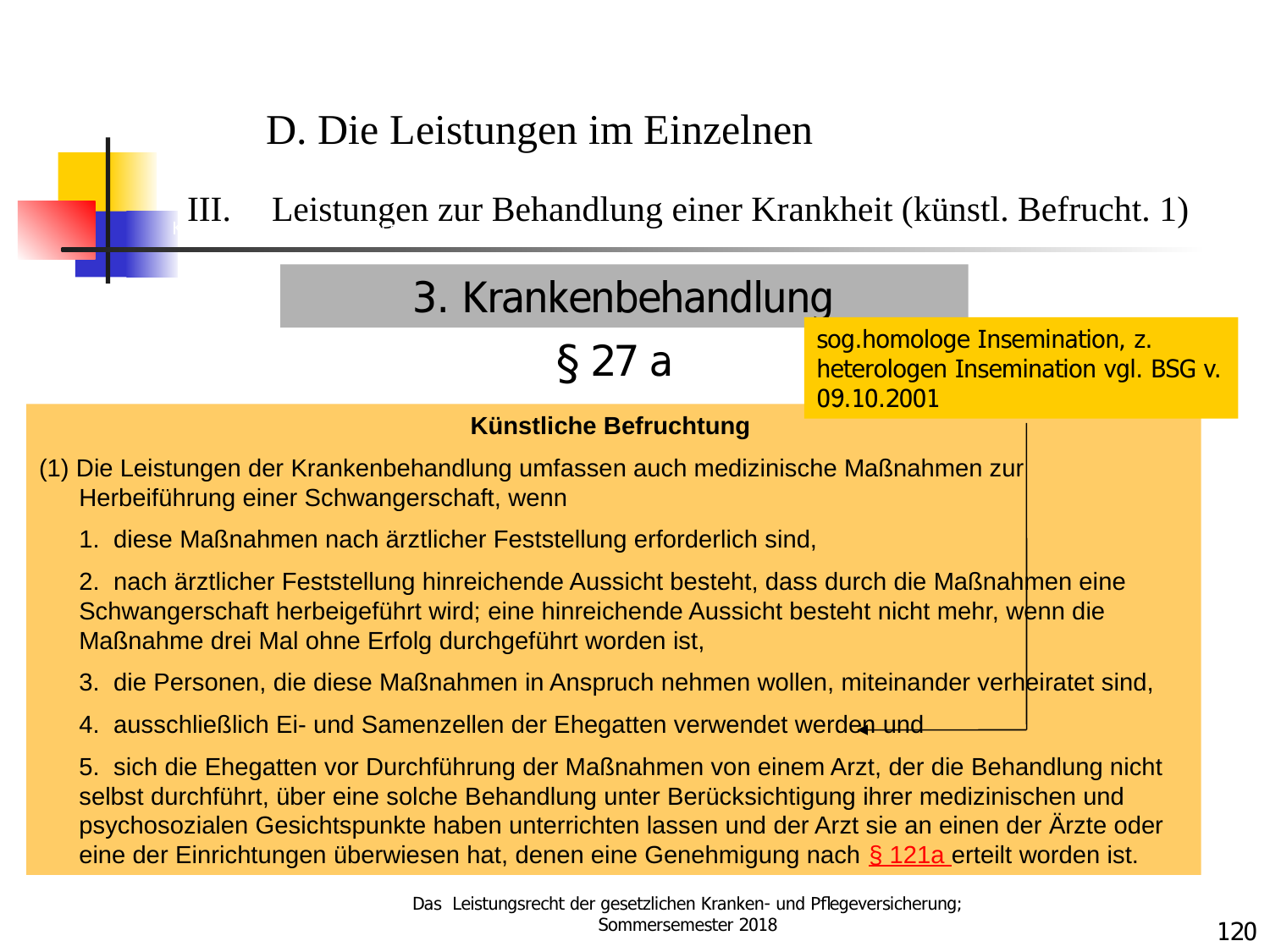

Krankenbehandlung 1 (künstl. Befrucht.)
D. Die Leistungen im Einzelnen

Leistungen zur Behandlung einer Krankheit (künstl. Befrucht. 1)
3. Krankenbehandlung
sog.homologe Insemination, z. heterologen Insemination vgl. BSG v. 09.10.2001

§ 27 a
Künstliche Befruchtung
(1) Die Leistungen der Krankenbehandlung umfassen auch medizinische Maßnahmen zur Herbeiführung einer Schwangerschaft, wenn
	1.  diese Maßnahmen nach ärztlicher Feststellung erforderlich sind,
	2.  nach ärztlicher Feststellung hinreichende Aussicht besteht, dass durch die Maßnahmen eine   Schwangerschaft herbeigeführt wird; eine hinreichende Aussicht besteht nicht mehr, wenn die Maßnahme drei Mal ohne Erfolg durchgeführt worden ist,
	3.  die Personen, die diese Maßnahmen in Anspruch nehmen wollen, miteinander verheiratet sind,
	4.  ausschließlich Ei- und Samenzellen der Ehegatten verwendet werden und
	5.  sich die Ehegatten vor Durchführung der Maßnahmen von einem Arzt, der die Behandlung nicht selbst durchführt, über eine solche Behandlung unter Berücksichtigung ihrer medizinischen und psychosozialen Gesichtspunkte haben unterrichten lassen und der Arzt sie an einen der Ärzte oder eine der Einrichtungen überwiesen hat, denen eine Genehmigung nach § 121a erteilt worden ist.
Krankheit
Das  Leistungsrecht der gesetzlichen Kranken- und Pflegeversicherung; Sommersemester 2018
120